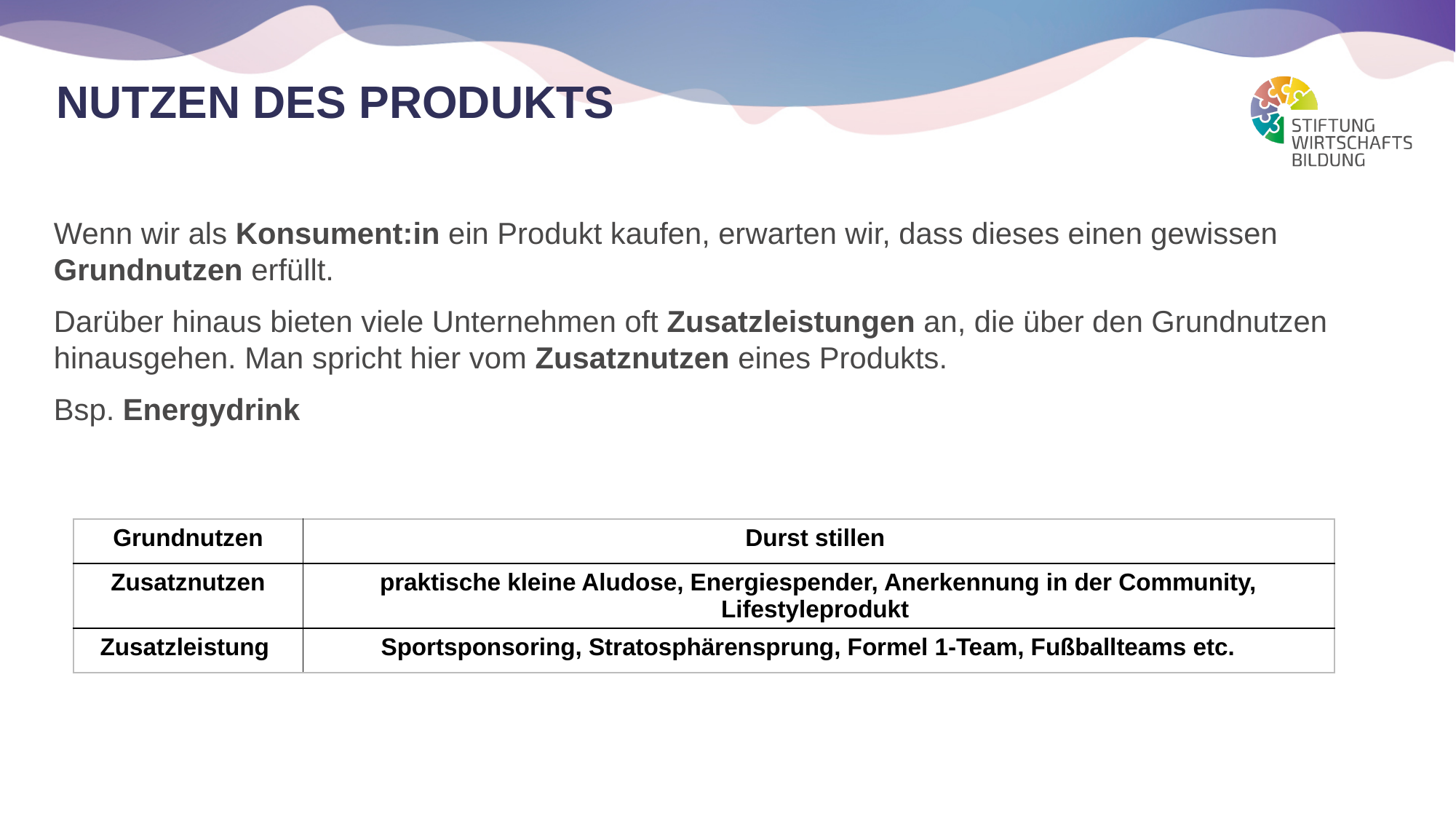

# Nutzen des Produkts
Wenn wir als Konsument:in ein Produkt kaufen, erwarten wir, dass dieses einen gewissen Grundnutzen erfüllt.
Darüber hinaus bieten viele Unternehmen oft Zusatzleistungen an, die über den Grundnutzen hinausgehen. Man spricht hier vom Zusatznutzen eines Produkts.
Bsp. Energydrink

| Grundnutzen | Durst stillen |
| --- | --- |
| Zusatznutzen | praktische kleine Aludose, Energiespender, Anerkennung in der Community, Lifestyleprodukt |
| Zusatzleistung | Sportsponsoring, Stratosphärensprung, Formel 1-Team, Fußballteams etc. |